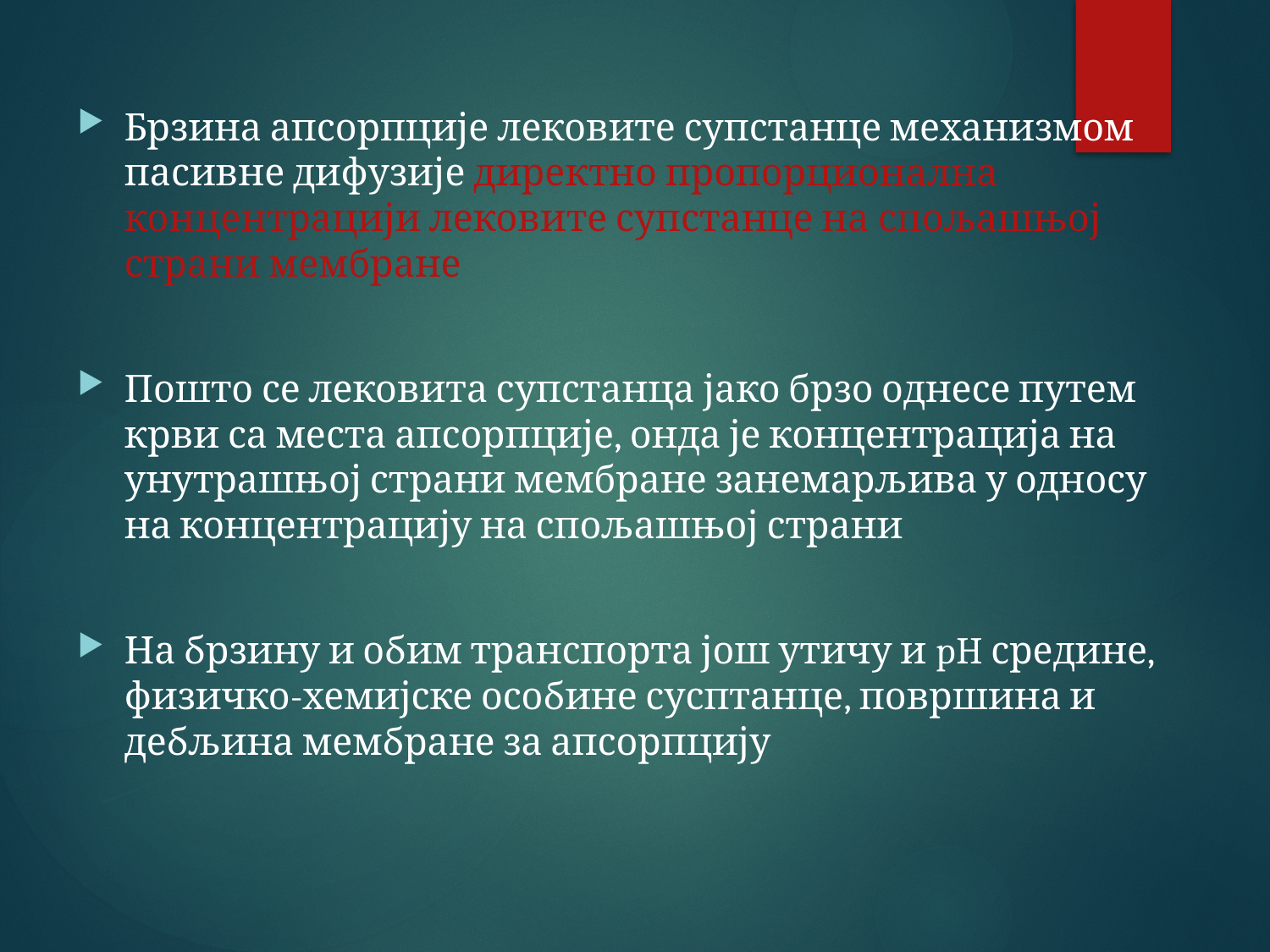

Брзина апсорпције лековите супстанце механизмом пасивне дифузије директно пропорционална концентрацији лековите супстанце на спољашњој страни мембране

Пошто се лековита супстанца јако брзо однесе путем крви са места апсорпције, онда је концентрација на унутрашњој страни мембране занемарљива у односу на концентрацију на спољашњој страни

На брзину и обим транспорта још утичу и pH средине, физичко-хемијске особине сусптанце, површина и дебљина мембране за апсорпцију